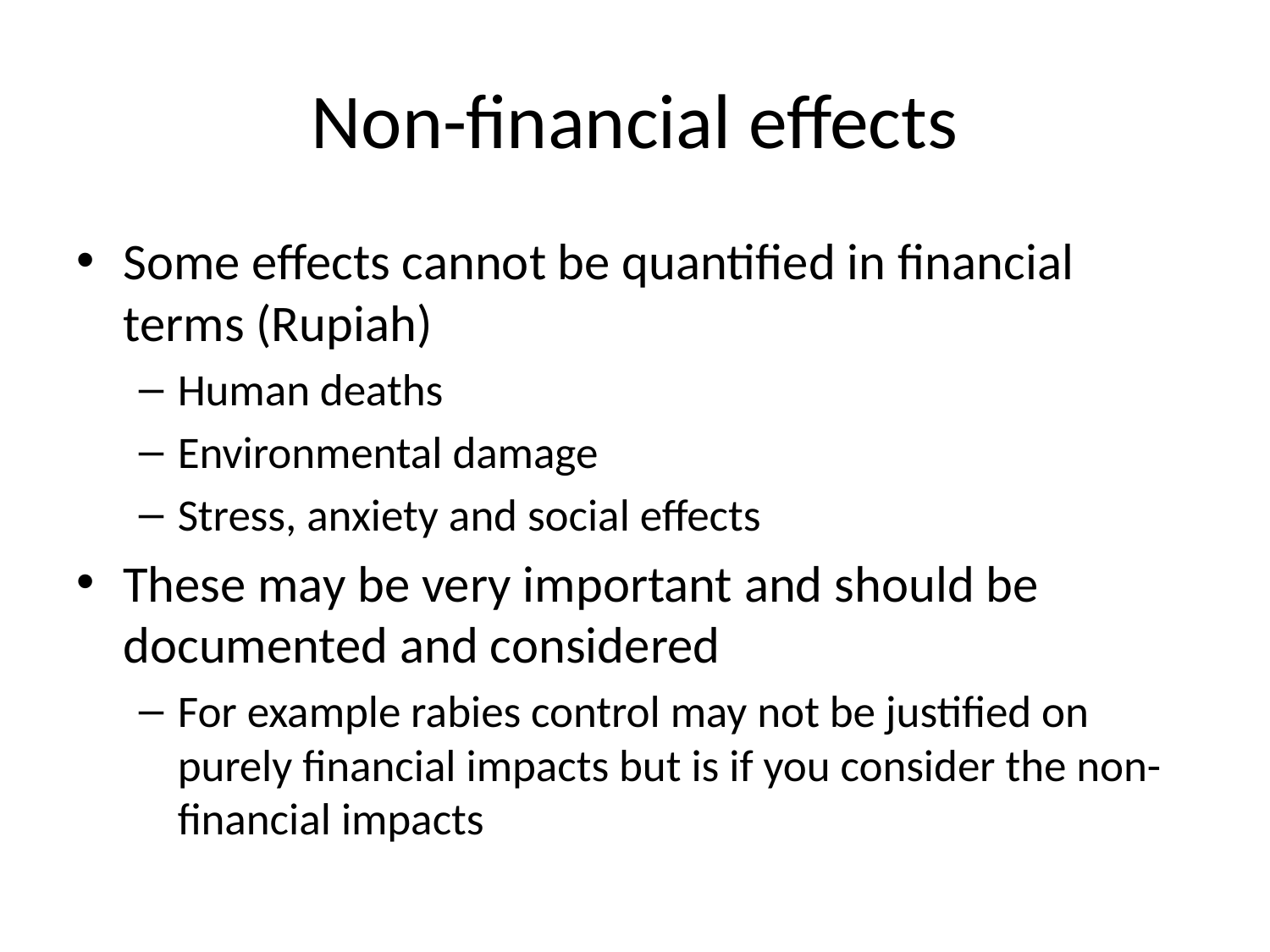

# Non-financial effects
Some effects cannot be quantified in financial terms (Rupiah)
Human deaths
Environmental damage
Stress, anxiety and social effects
These may be very important and should be documented and considered
For example rabies control may not be justified on purely financial impacts but is if you consider the non-financial impacts